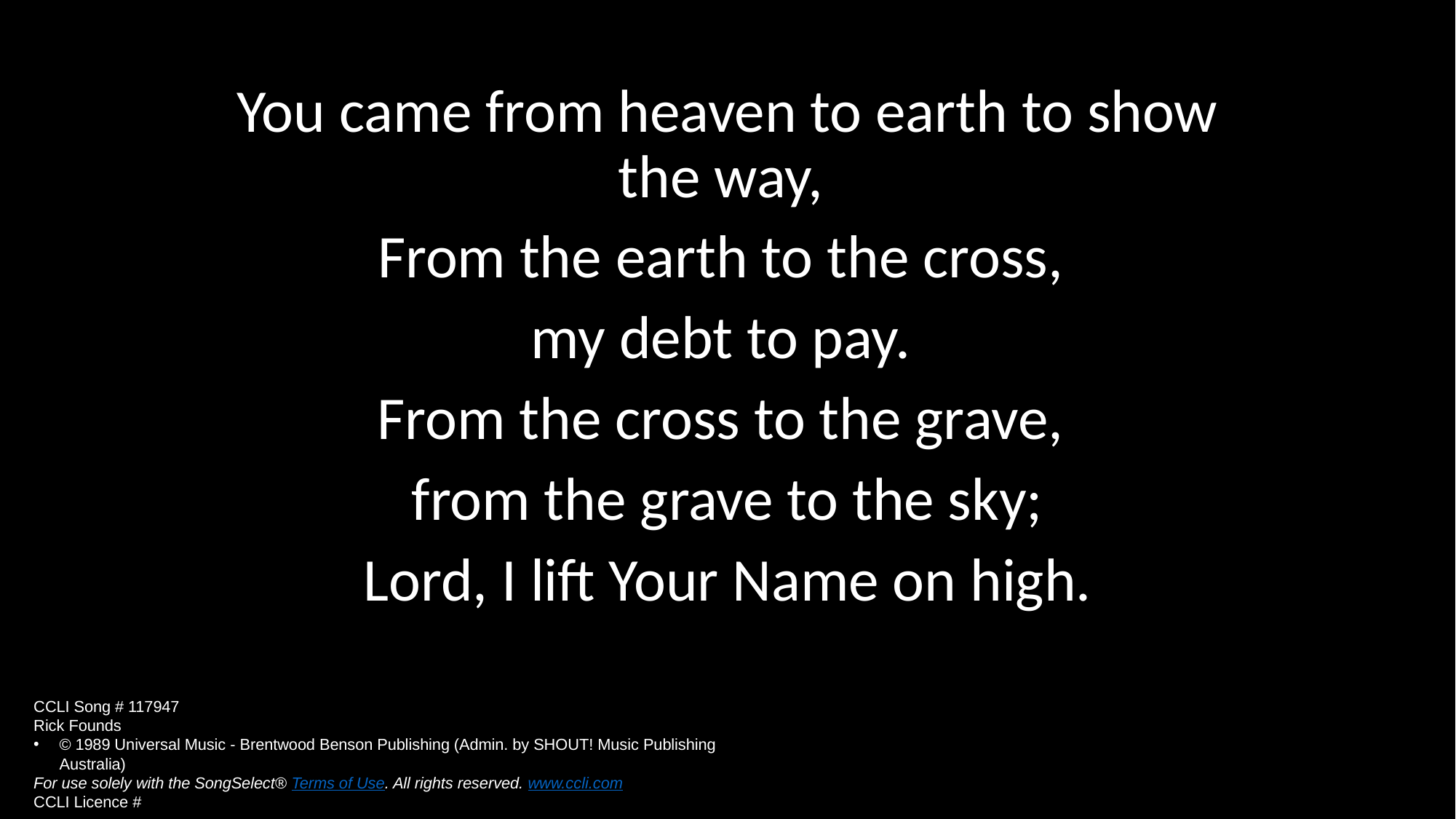

You came from heaven to earth to show the way,
From the earth to the cross,
my debt to pay.
From the cross to the grave,
from the grave to the sky;
Lord, I lift Your Name on high.

CCLI Song # 117947
Rick Founds
© 1989 Universal Music - Brentwood Benson Publishing (Admin. by SHOUT! Music Publishing Australia)
For use solely with the SongSelect® Terms of Use. All rights reserved. www.ccli.com
CCLI Licence #